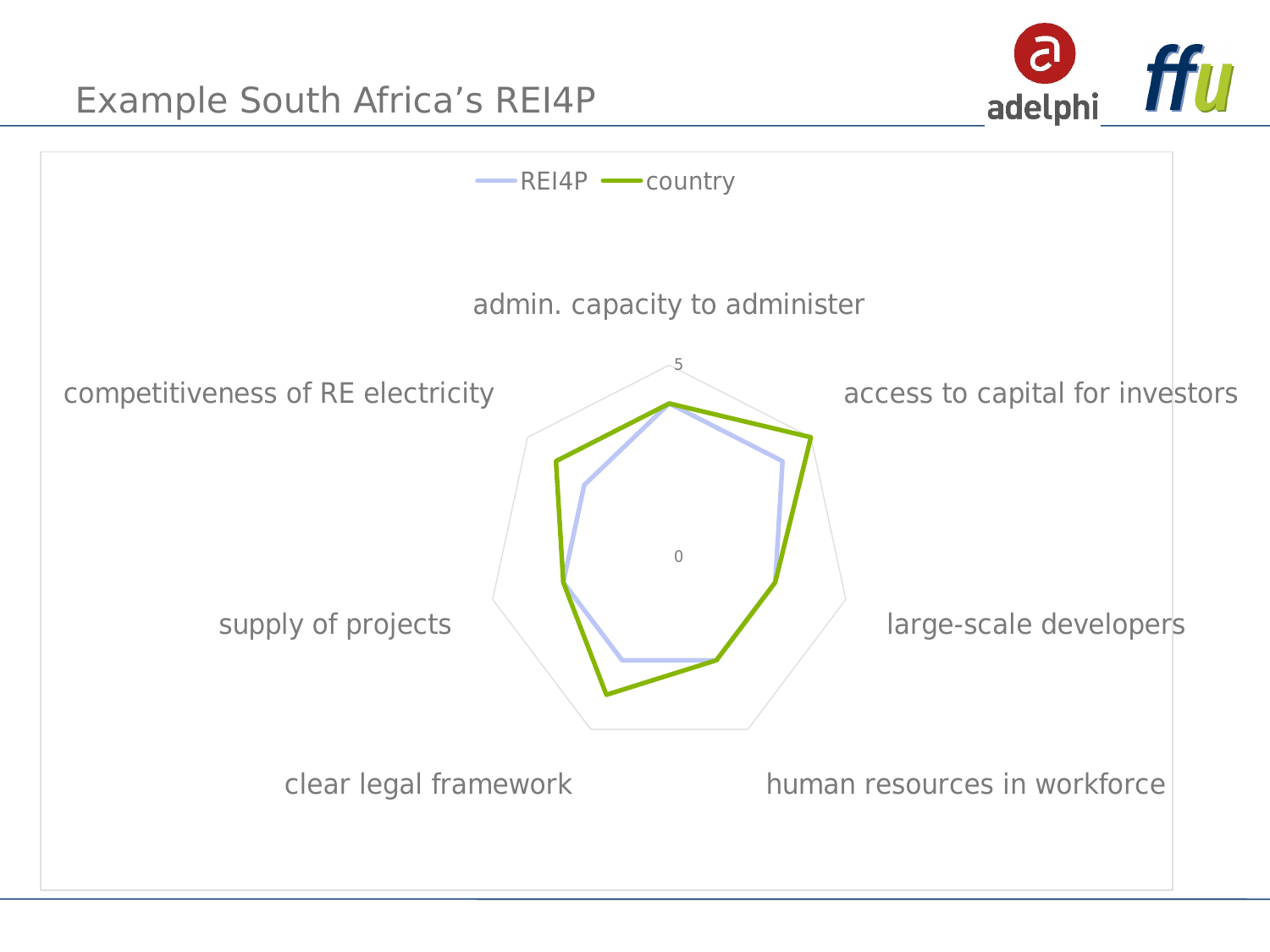

# Example South Africa’s REI4P

### Chart

| Category | REI4P | country |
|---|---|---|
| admin. capacity to administer | 4.0 | 4.0 |
| access to capital for investors | 4.0 | 5.0 |
| large-scale developers | 3.0 | 3.0 |
| human resources in workforce | 3.0 | 3.0 |
| clear legal framework | 3.0 | 4.0 |
| supply of projects | 3.0 | 3.0 |
| competitiveness of RE electricity | 3.0 | 4.0 |